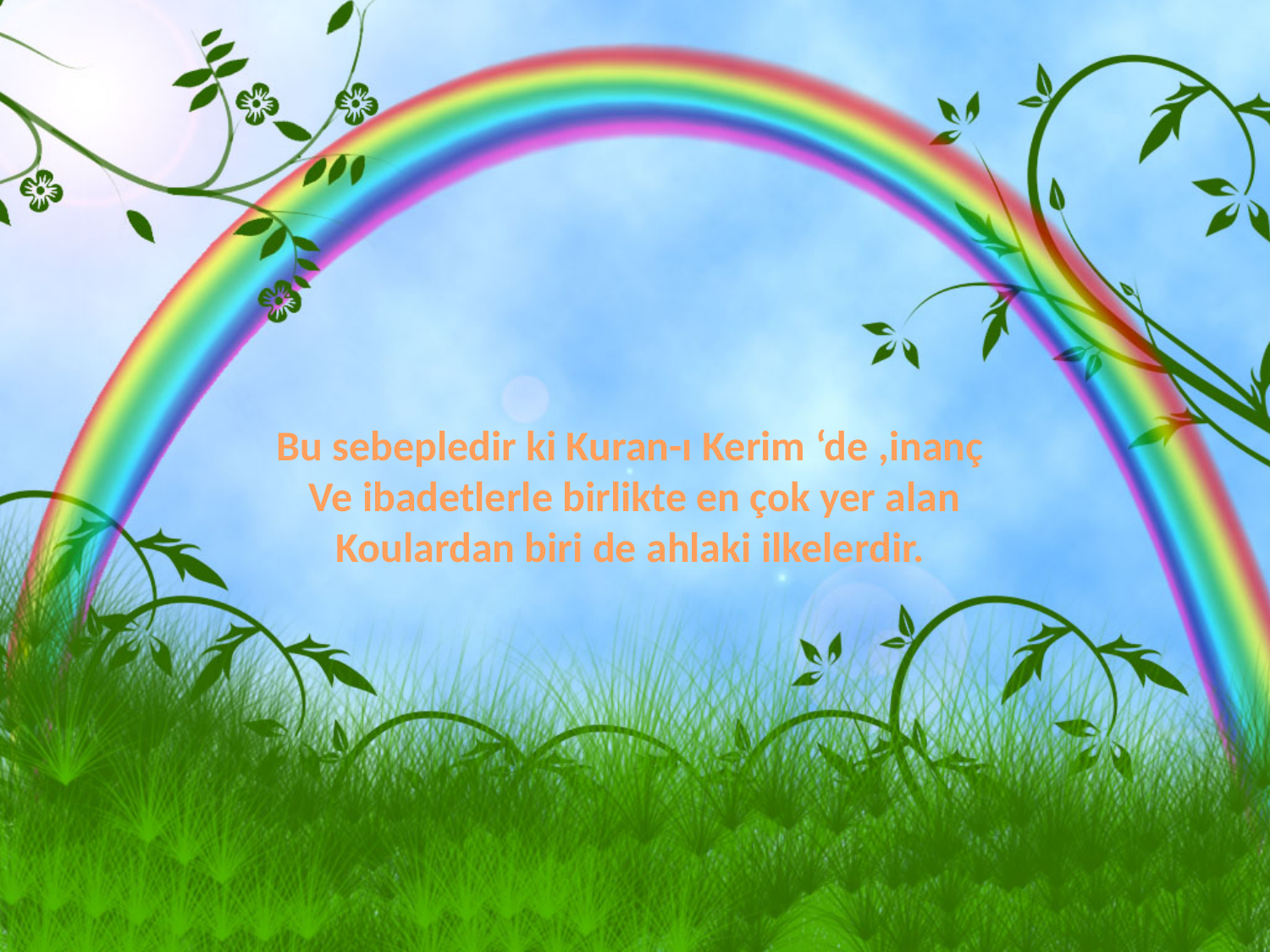

Bu sebepledir ki Kuran-ı Kerim ‘de ,inanç
Ve ibadetlerle birlikte en çok yer alan
Koulardan biri de ahlaki ilkelerdir.